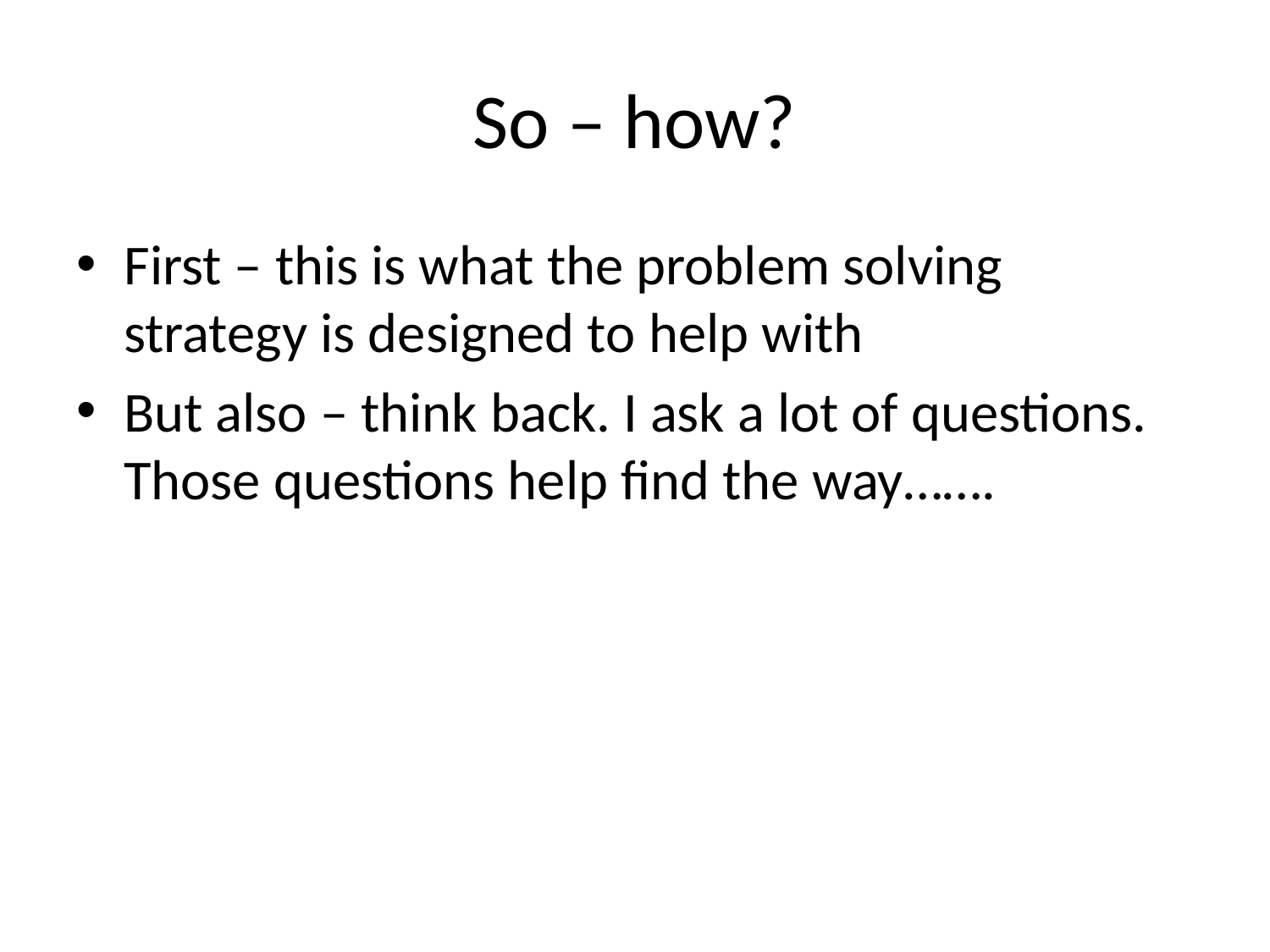

# So – how?
First – this is what the problem solving strategy is designed to help with
But also – think back. I ask a lot of questions. Those questions help find the way…….